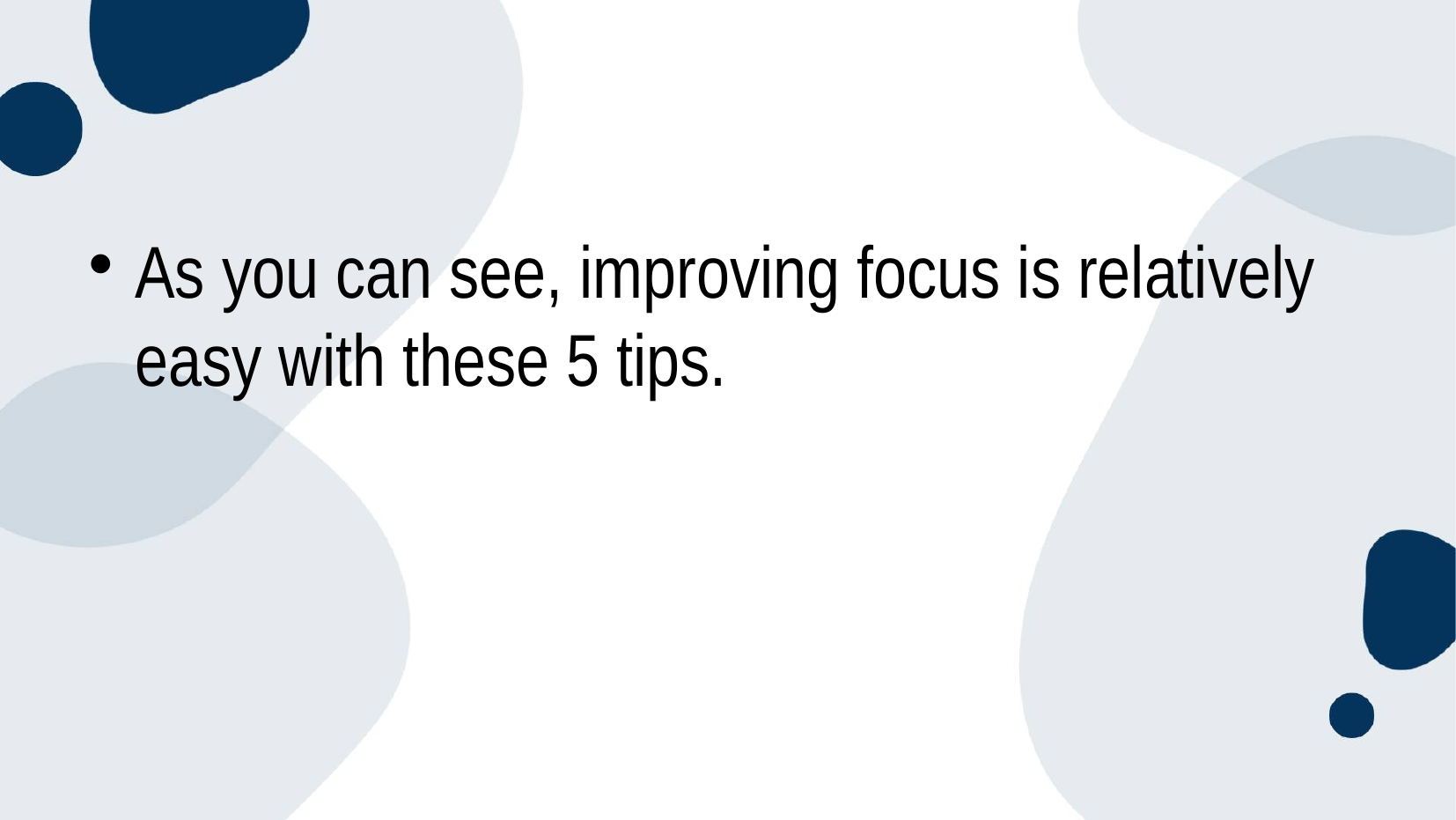

As you can see, improving focus is relatively easy with these 5 tips.